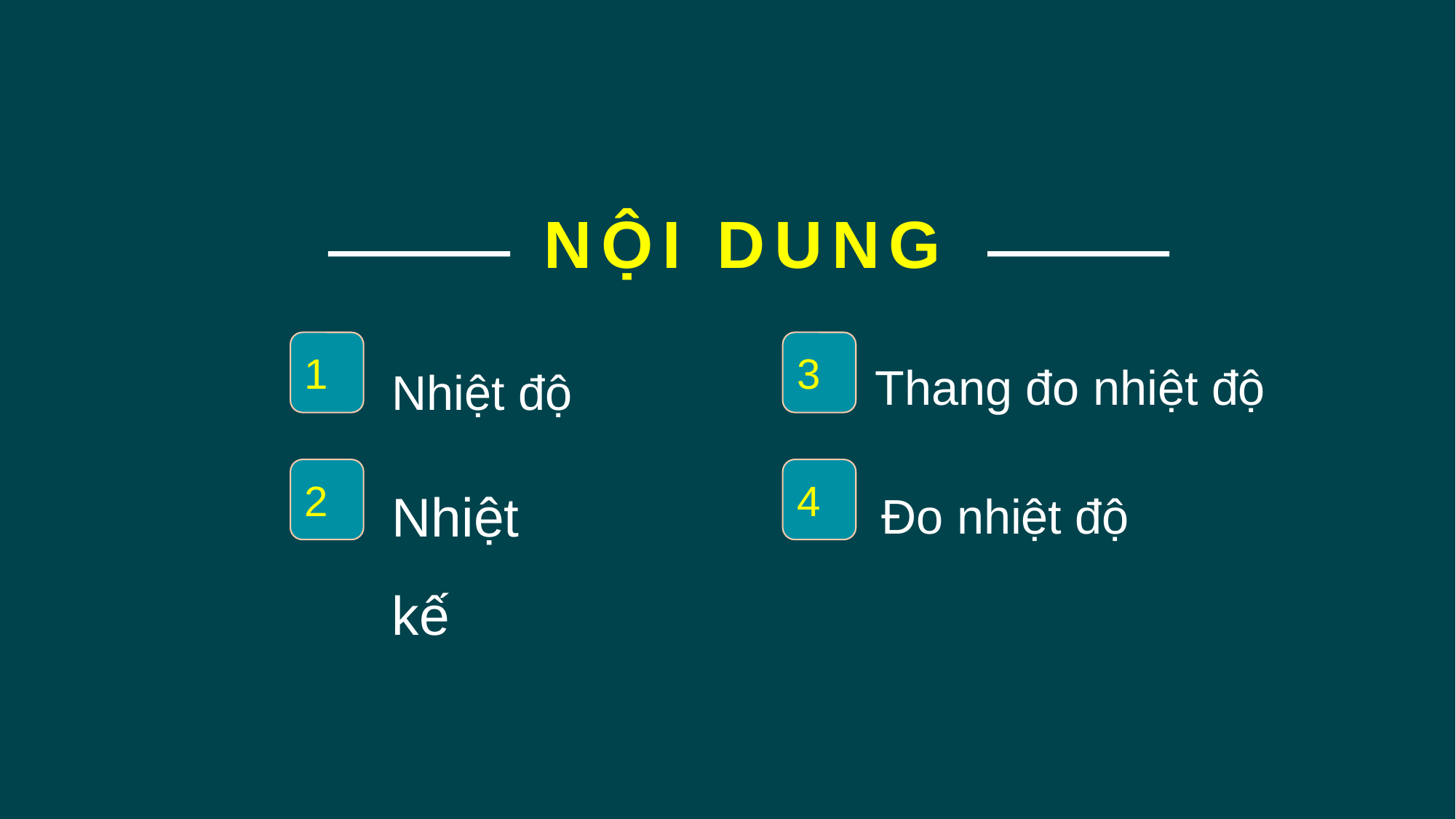

NỘI DUNG

Thang đo nhiệt độ
Nhiệt độ
1
3
Nhiệt kế
Đo nhiệt độ
4
2